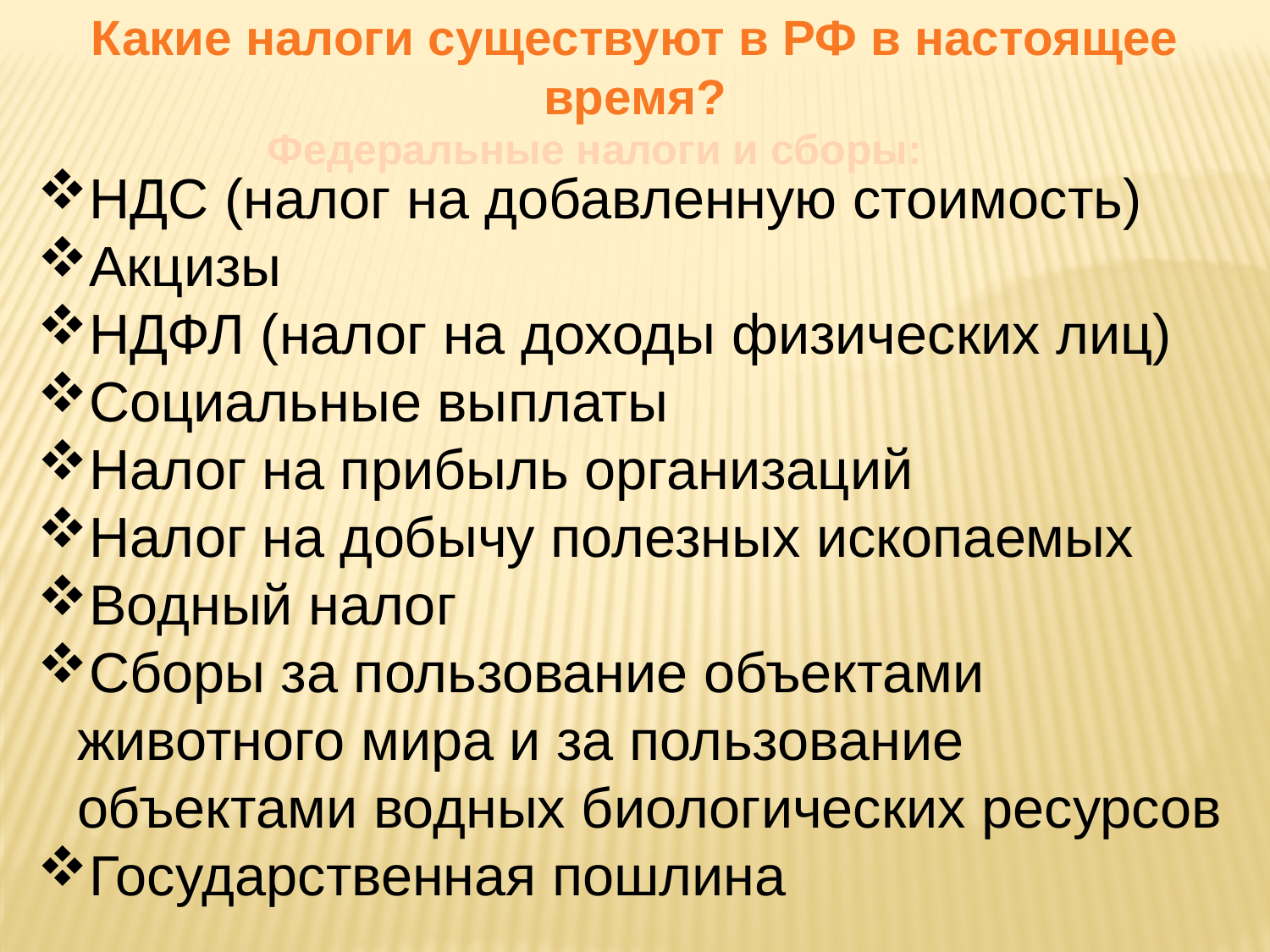

Какие налоги существуют в РФ в настоящее время?
Федеральные налоги и сборы:
НДС (налог на добавленную стоимость)
Акцизы
НДФЛ (налог на доходы физических лиц)
Социальные выплаты
Налог на прибыль организаций
Налог на добычу полезных ископаемых
Водный налог
Сборы за пользование объектами животного мира и за пользование объектами водных биологических ресурсов
Государственная пошлина